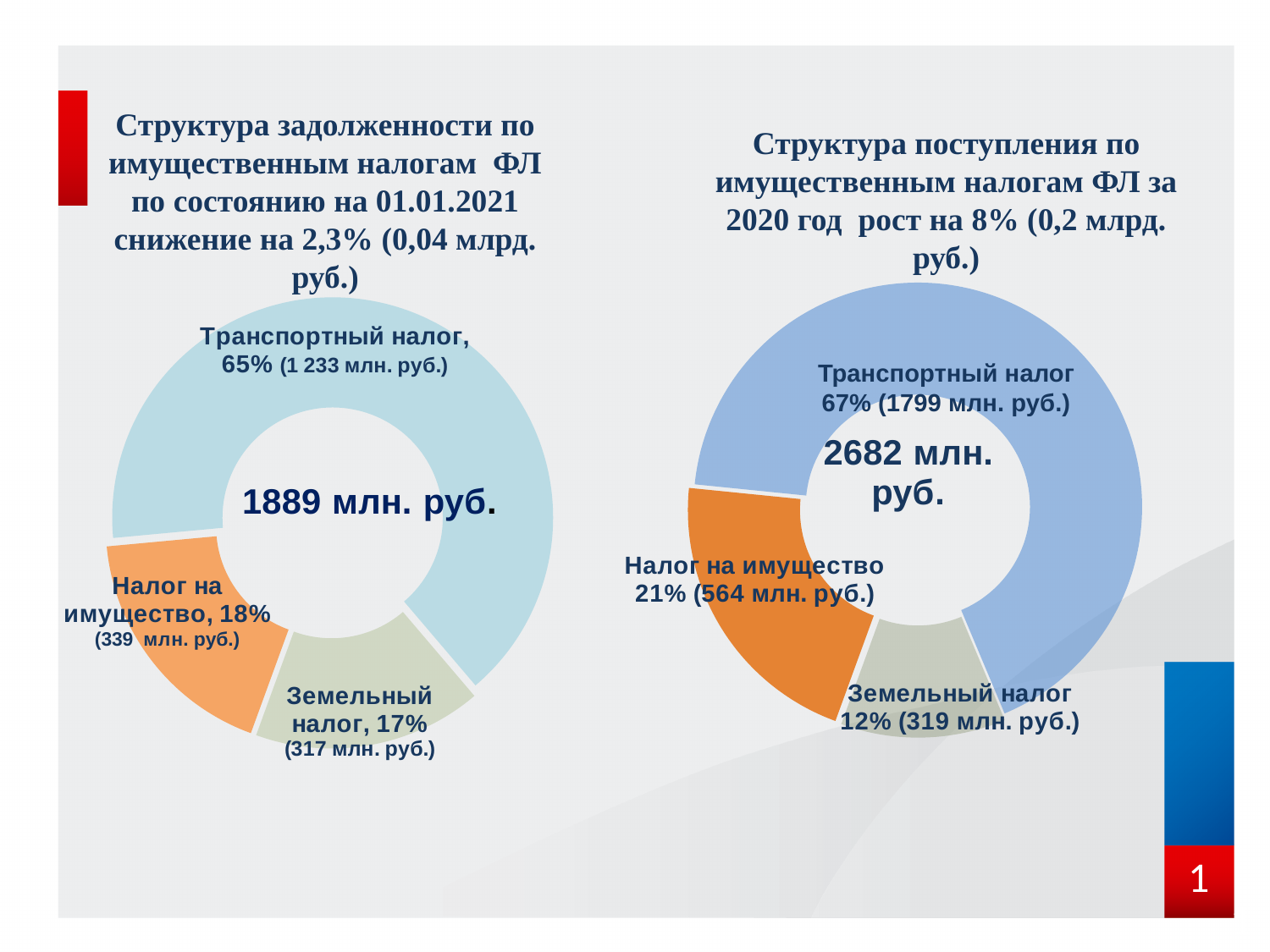

Структура задолженности по имущественным налогам  ФЛ по состоянию на 01.01.2021 снижение на 2,3% (0,04 млрд. руб.)
Структура поступления по имущественным налогам ФЛ за 2020 год  рост на 8% (0,2 млрд. руб.)

### Chart

| Category | Столбец1 |
|---|---|
| налог на имущество | 564.4 |
| транспортный налог | 1799.4 |
| земельный налог | 318.6 |

### Chart

| Category | Общая задолженность на 01.01.2021 - 1889.5  млн. руб. |
|---|---|
| налог на имущество | 339.5 |
| транспортный налог | 1233.0 |
| земельный налог | 317.0 |
Транспортный налог 67% (1799 млн. руб.)
1

1